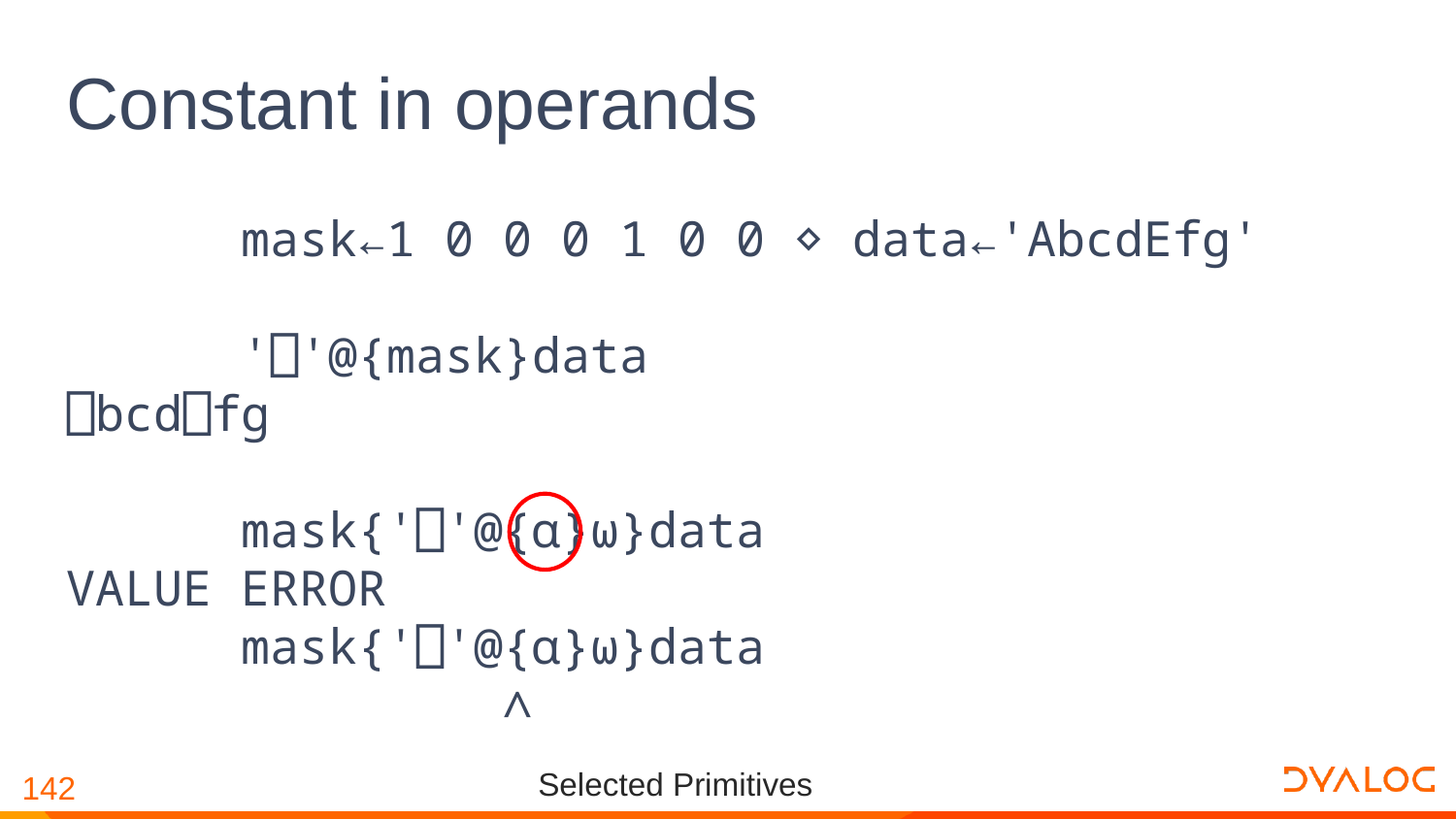

# Constant in operands
      mask←1 0 0 0 1 0 0 ⋄ data←'AbcdEfg'

      '⎕'@{mask}data
⎕bcd⎕fg

      mask{'⎕'@{⍺}⍵}data
VALUE ERROR
      mask{'⎕'@{⍺}⍵}data
               ∧